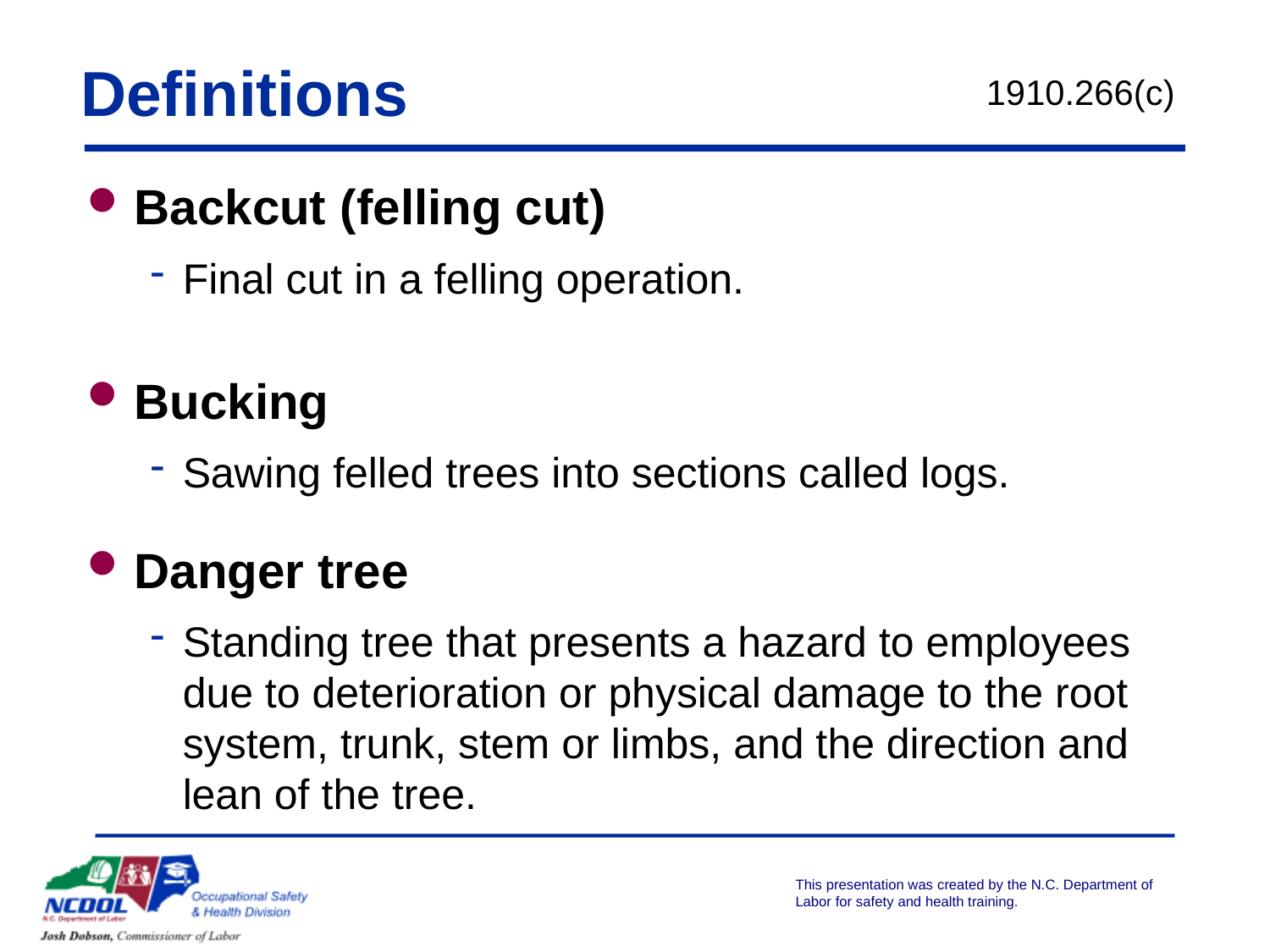

# Definitions
1910.266(c)
Backcut (felling cut)

Final cut in a felling operation.

Bucking

Sawing felled trees into sections called logs.

Danger tree

Standing tree that presents a hazard to employees due to deterioration or physical damage to the root system, trunk, stem or limbs, and the direction and lean of the tree.